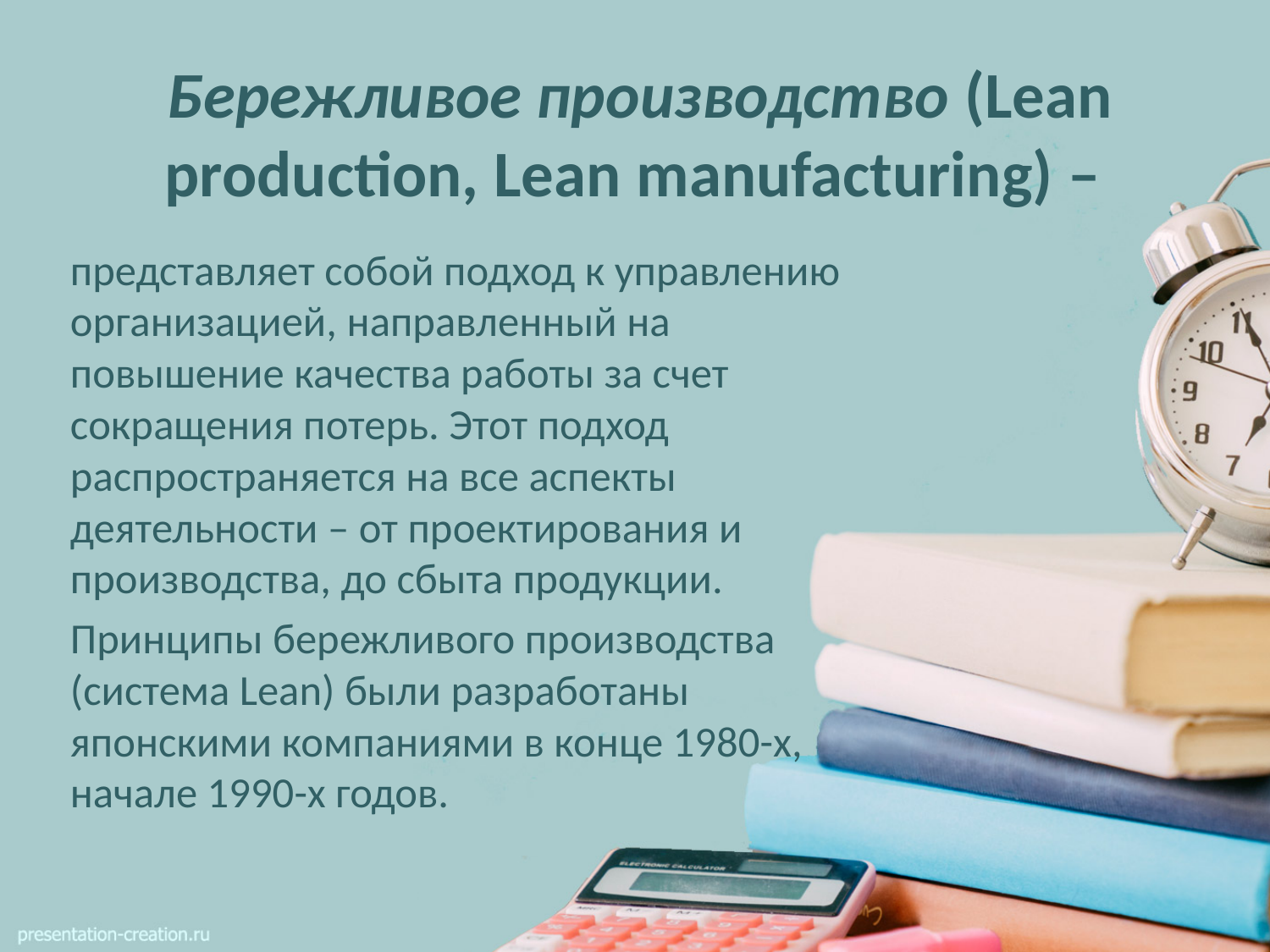

# Бережливое производство (Lean production, Lean manufacturing) –
	представляет собой подход к управлению организацией, направленный на повышение качества работы за счет сокращения потерь. Этот подход распространяется на все аспекты деятельности – от проектирования и производства, до сбыта продукции.
	Принципы бережливого производства (система Lean) были разработаны японскими компаниями в конце 1980-х, начале 1990-х годов.